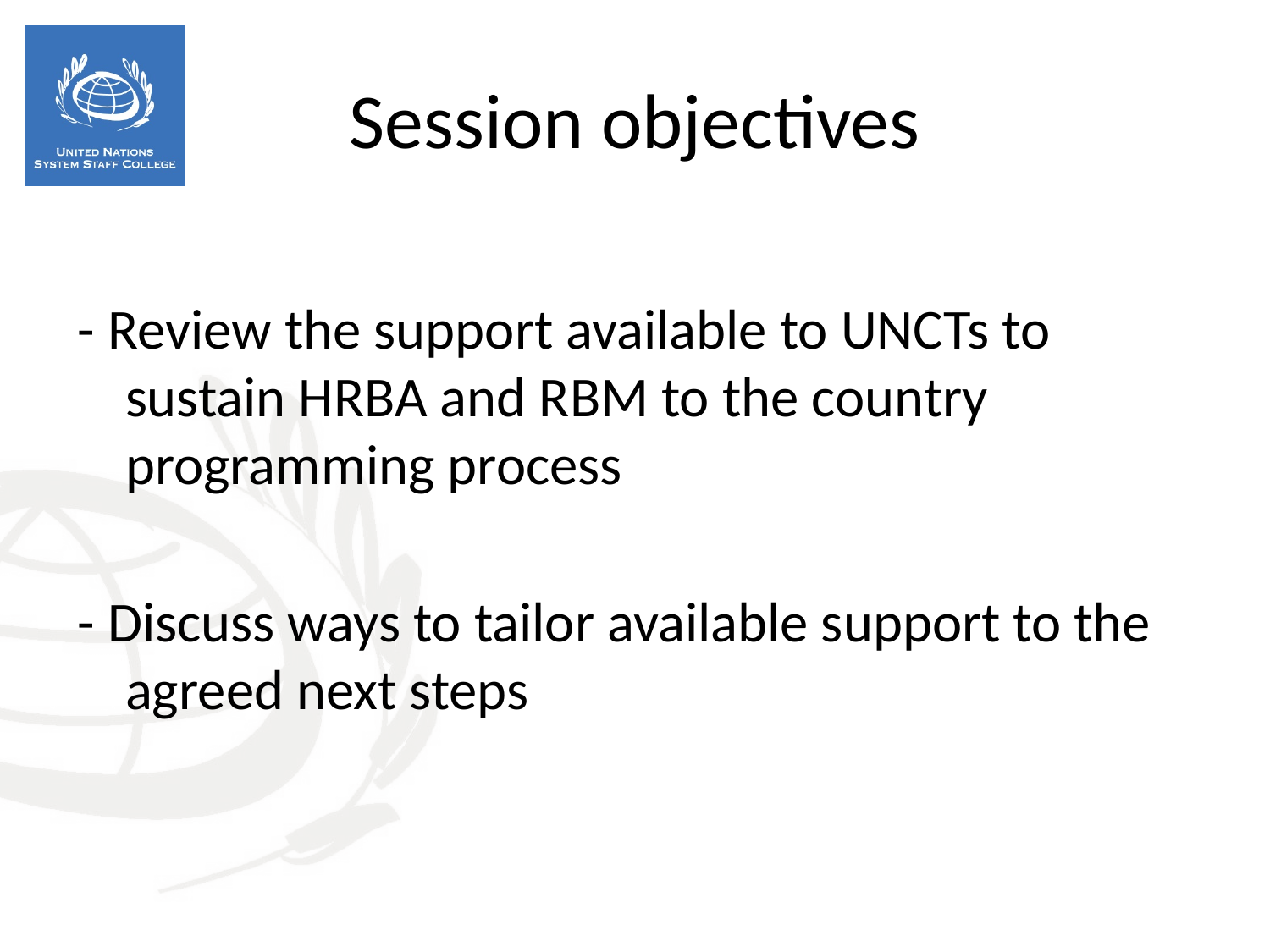

Session objectives
- Review the support available to UNCTs to sustain HRBA and RBM to the country programming process

- Discuss ways to tailor available support to the agreed next steps